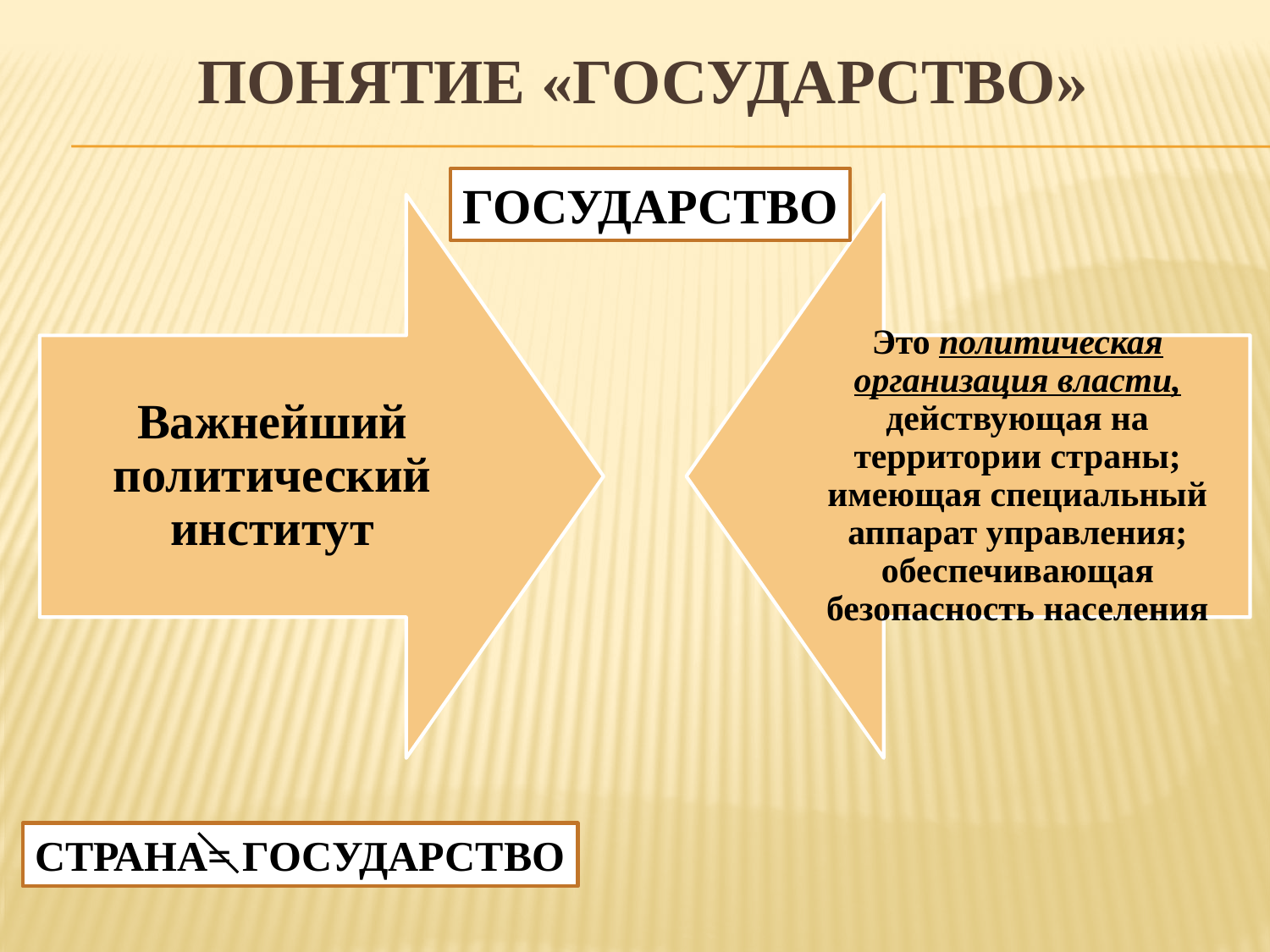

# Понятие «Государство»
ГОСУДАРСТВО
Важнейший политический институт
Это политическая организация власти, действующая на территории страны; имеющая специальный аппарат управления; обеспечивающая безопасность населения
СТРАНА= ГОСУДАРСТВО